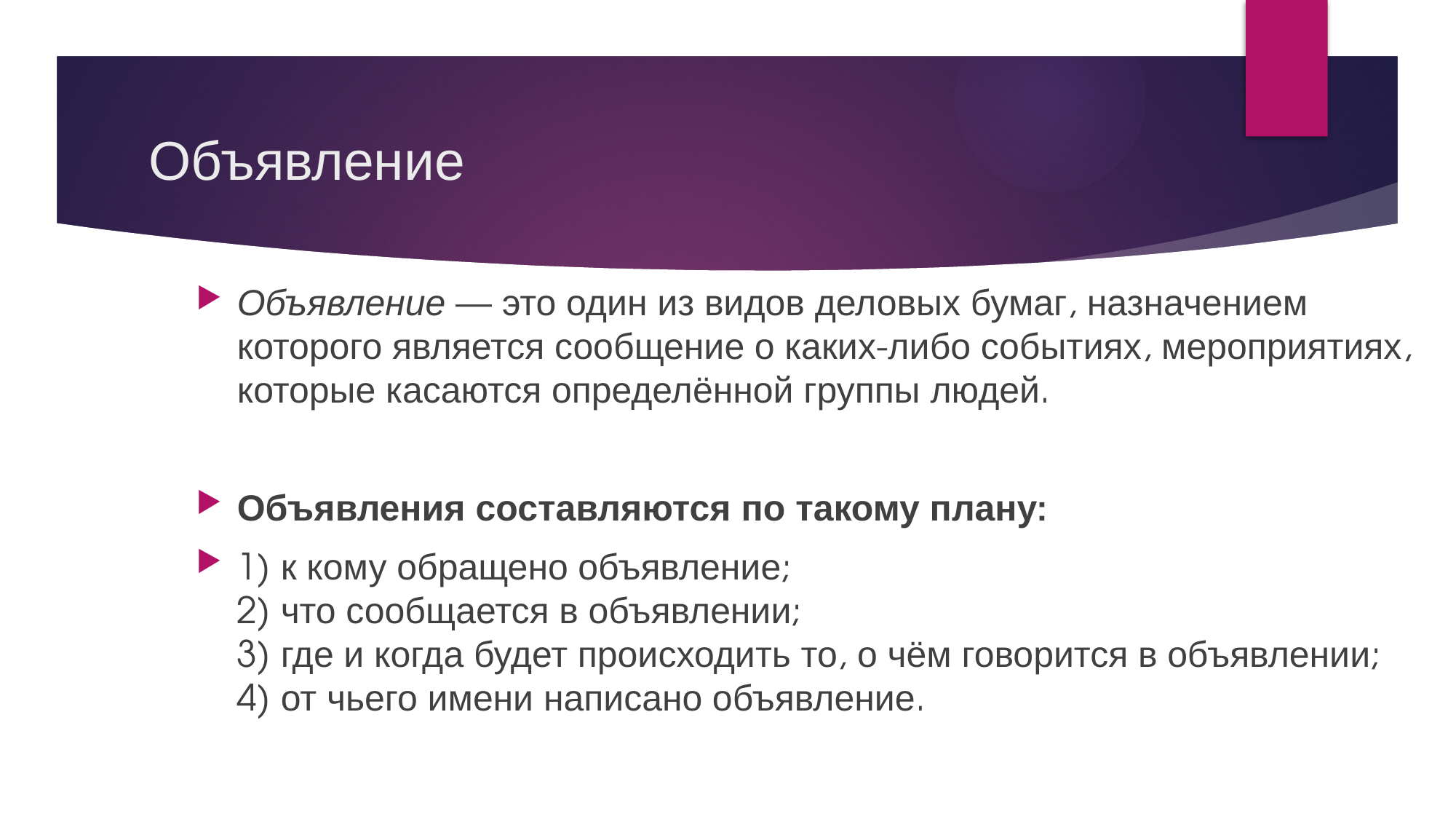

# Объявление
Объявление — это один из видов деловых бумаг, назначением которого является сообщение о каких-либо событиях, мероприятиях, которые касаются определённой группы людей.

Объявления составляются по такому плану:
1) к кому обращено объявление;
2) что сообщается в объявлении;
3) где и когда будет происходить то, о чём говорится в объявлении;
4) от чьего имени написано объявление.